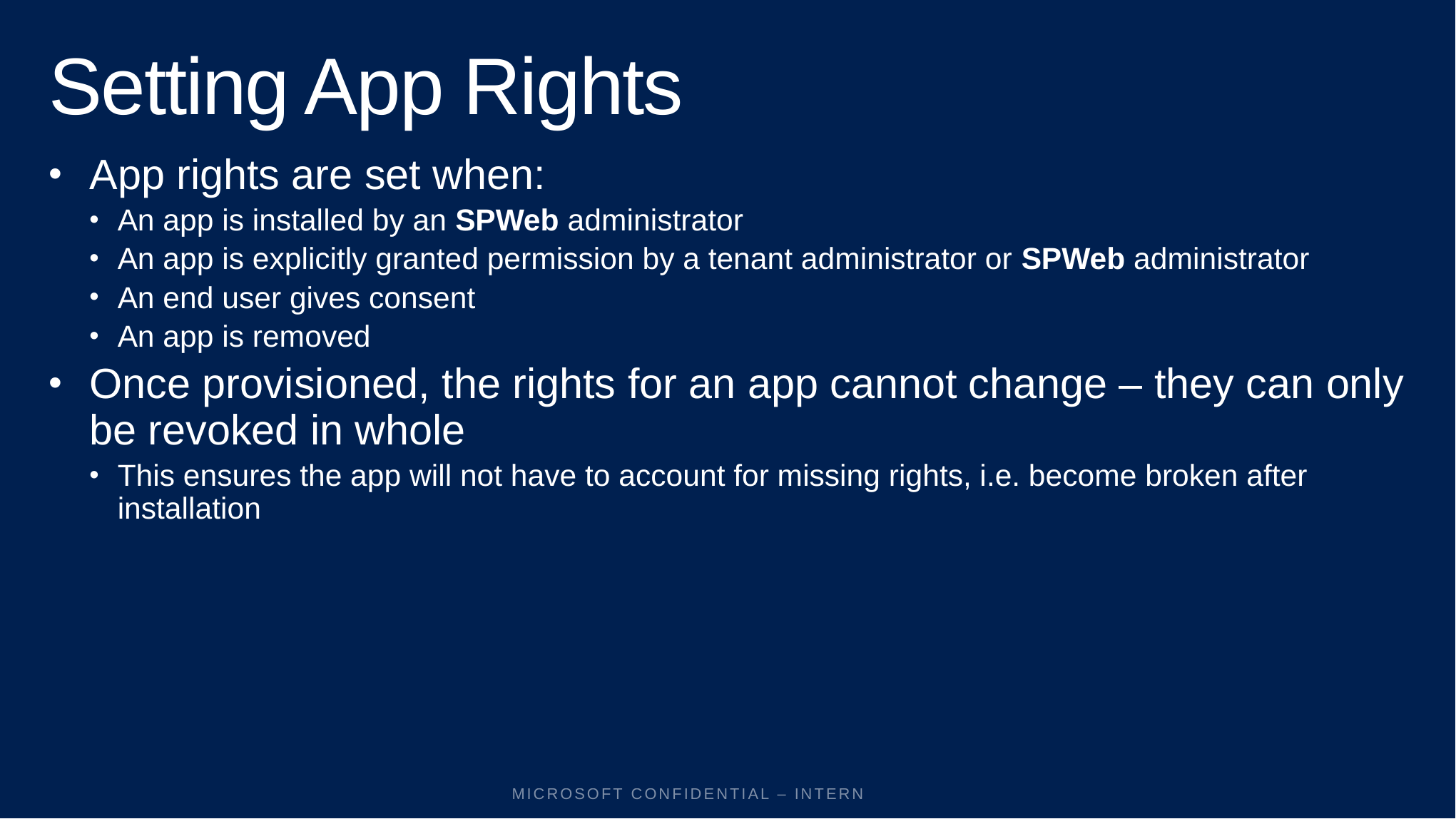

# Setting App Rights
App rights are set when:
An app is installed by an SPWeb administrator
An app is explicitly granted permission by a tenant administrator or SPWeb administrator
An end user gives consent
An app is removed
Once provisioned, the rights for an app cannot change – they can only be revoked in whole
This ensures the app will not have to account for missing rights, i.e. become broken after installation